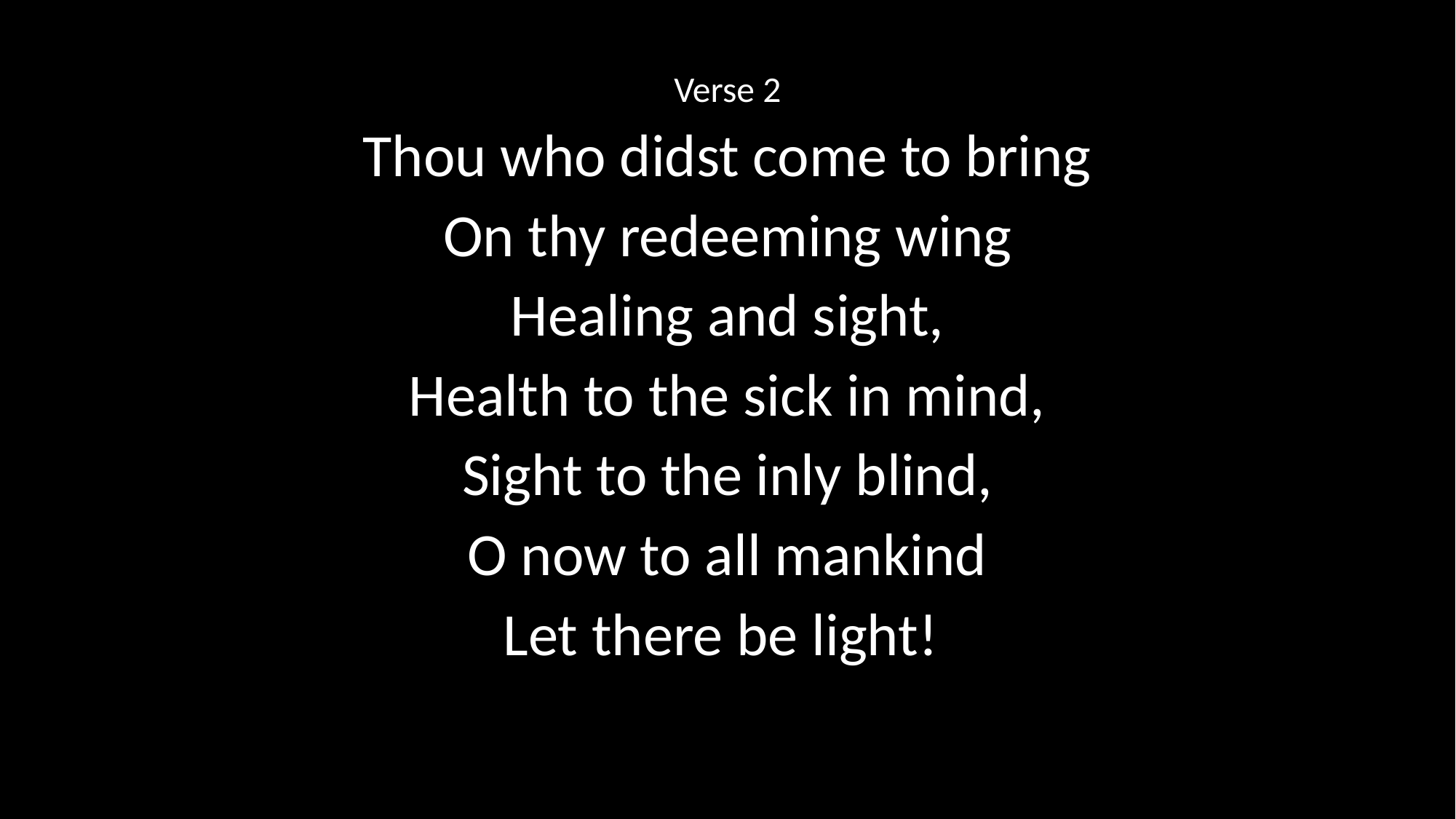

Verse 2
Thou who didst come to bring
On thy redeeming wing
Healing and sight,
Health to the sick in mind,
Sight to the inly blind,
O now to all mankind
Let there be light!